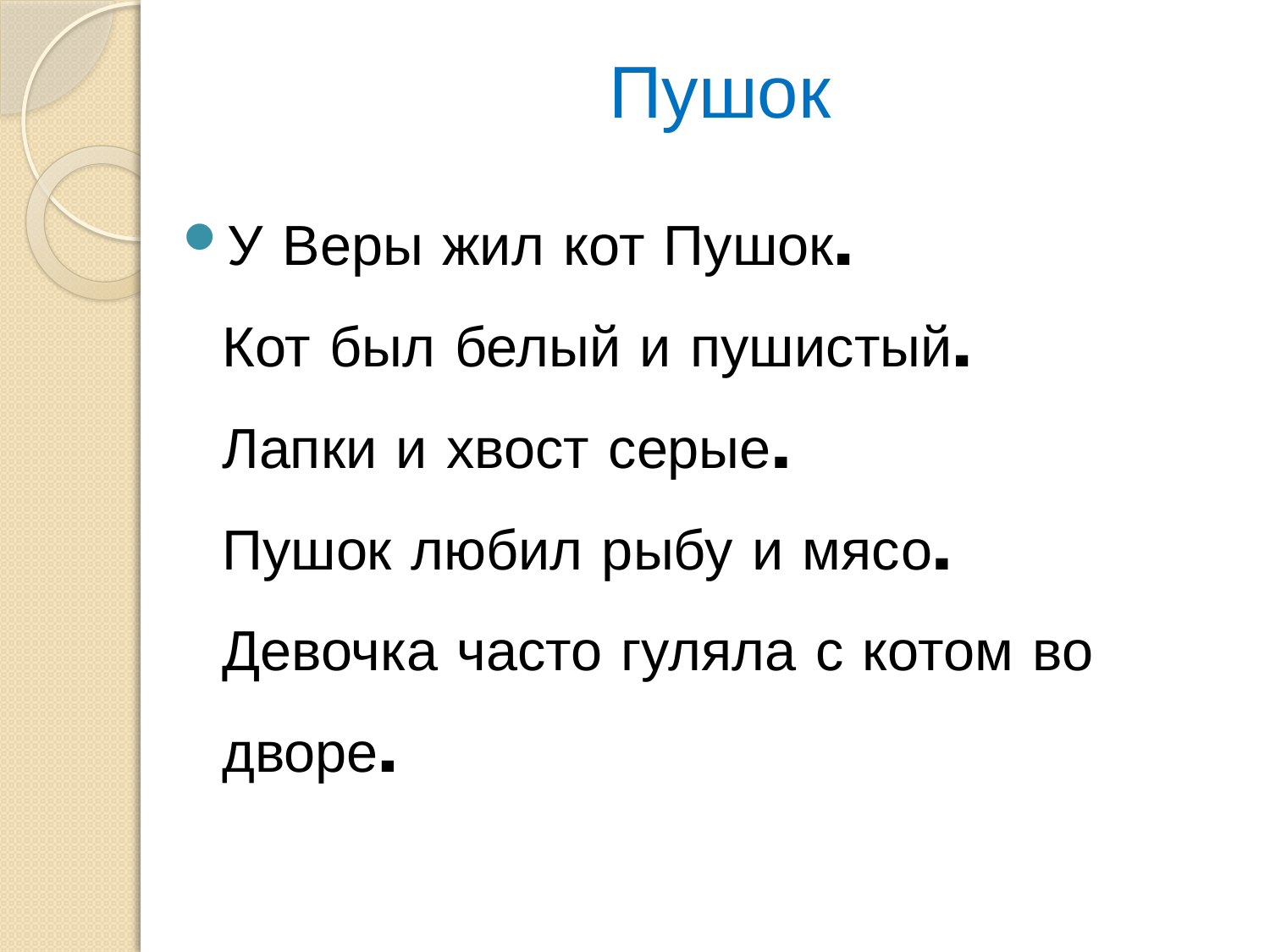

# Пушок
У Веры жил кот Пушок.
Кот был белый и пушистый.
Лапки и хвост серые.
Пушок любил рыбу и мясо.
Девочка часто гуляла с котом во дворе.